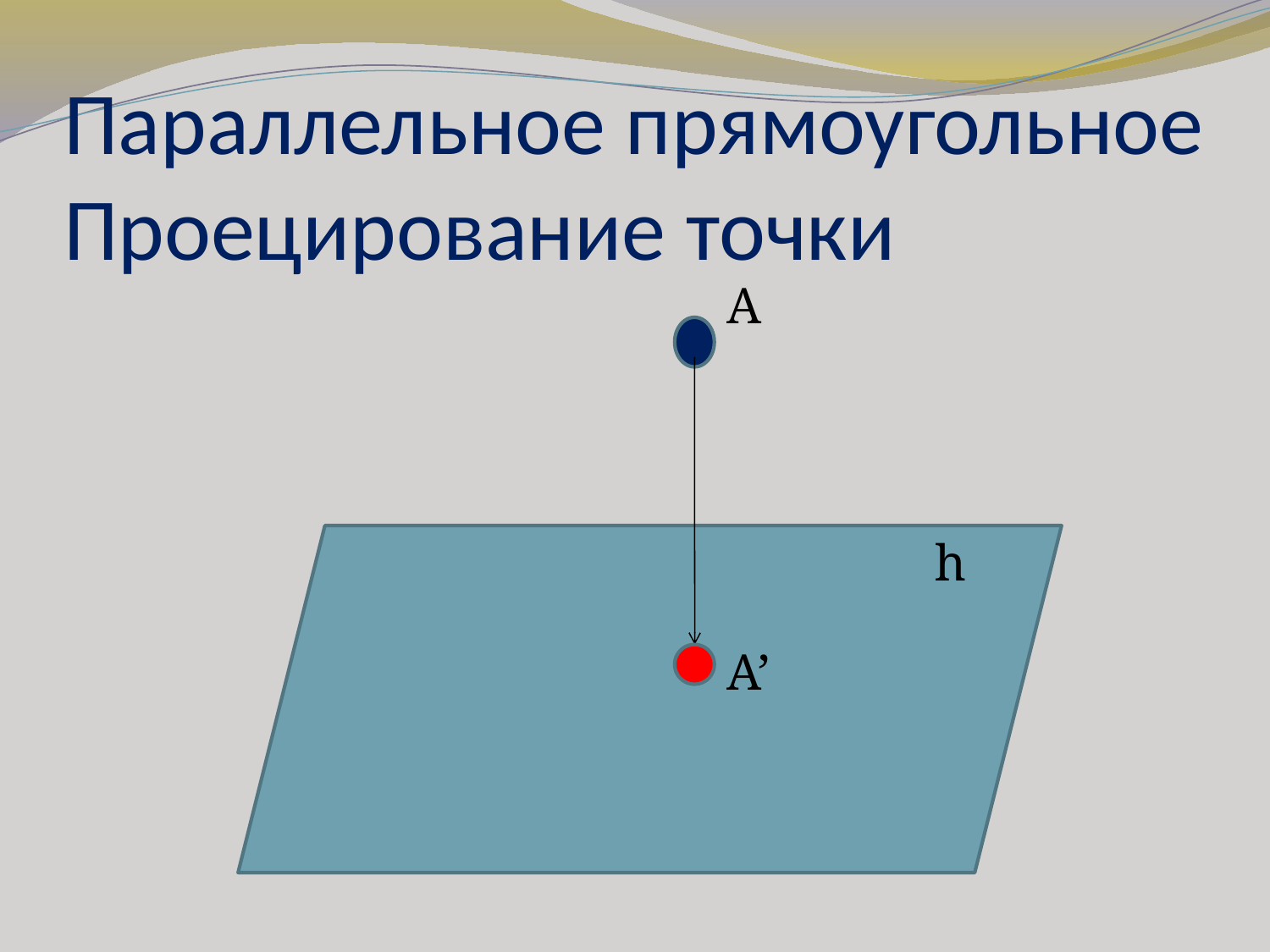

# Параллельное прямоугольное Проецирование точки
A

h
A’